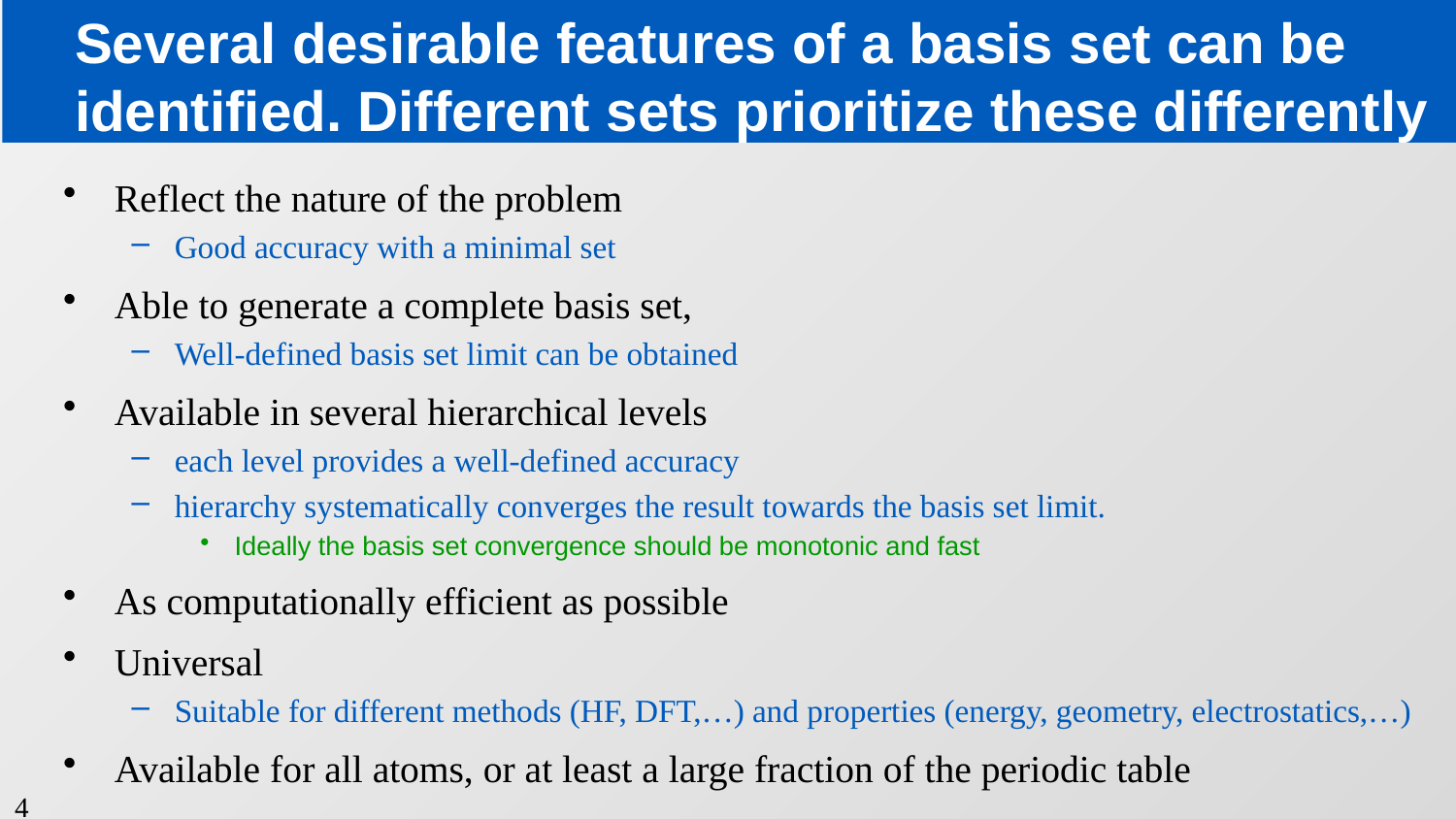

# Several desirable features of a basis set can be identified. Different sets prioritize these differently
Reflect the nature of the problem
Good accuracy with a minimal set
Able to generate a complete basis set,
Well-defined basis set limit can be obtained
Available in several hierarchical levels
each level provides a well-defined accuracy
hierarchy systematically converges the result towards the basis set limit.
Ideally the basis set convergence should be monotonic and fast
As computationally efficient as possible
Universal
Suitable for different methods (HF, DFT,…) and properties (energy, geometry, electrostatics,…)
Available for all atoms, or at least a large fraction of the periodic table

4